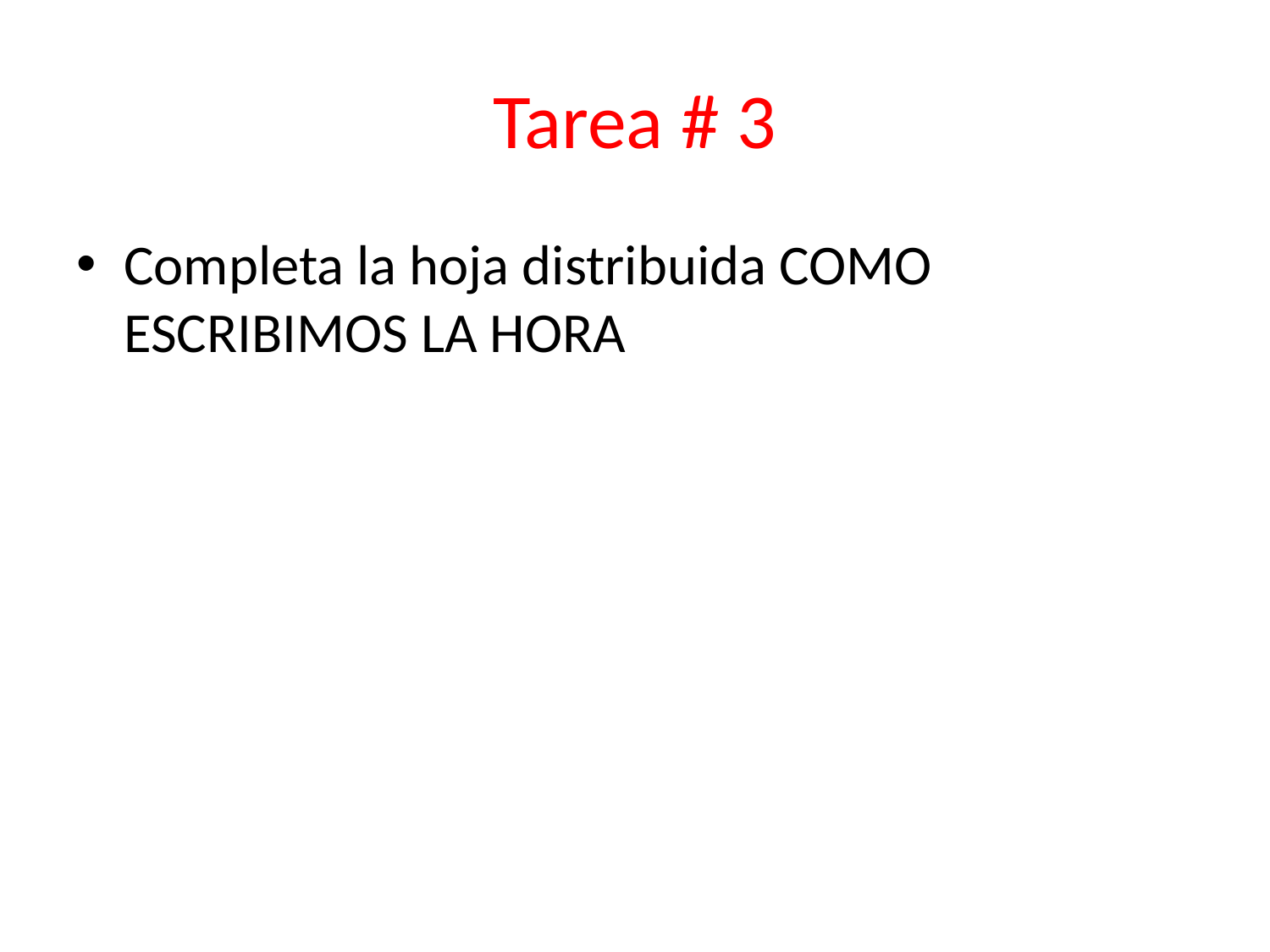

# Tarea # 3
Completa la hoja distribuida COMO ESCRIBIMOS LA HORA